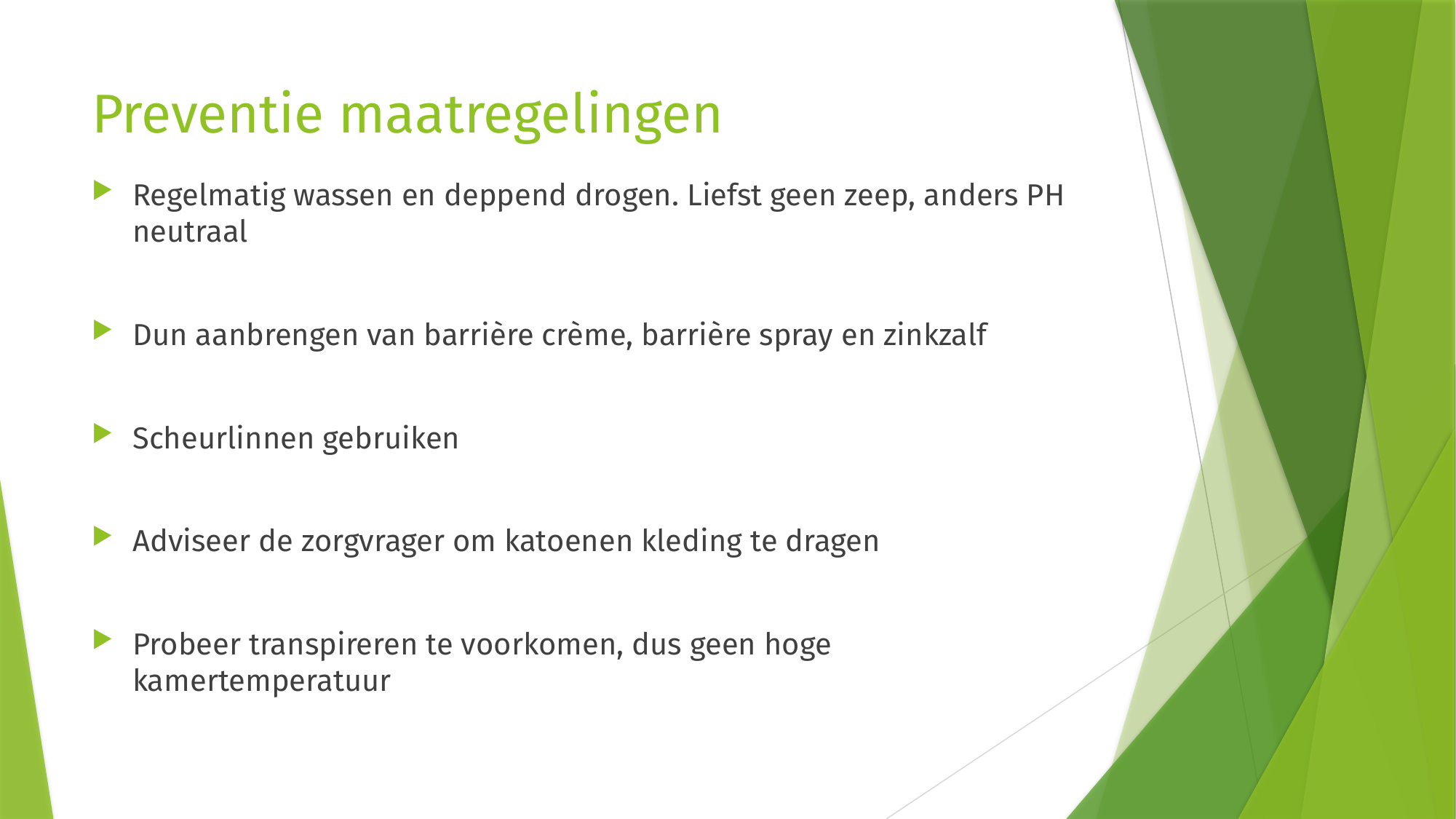

# Preventie maatregelingen
Regelmatig wassen en deppend drogen. Liefst geen zeep, anders PH neutraal

Dun aanbrengen van barrière crème, barrière spray en zinkzalf

Scheurlinnen gebruiken

Adviseer de zorgvrager om katoenen kleding te dragen

Probeer transpireren te voorkomen, dus geen hoge kamertemperatuur